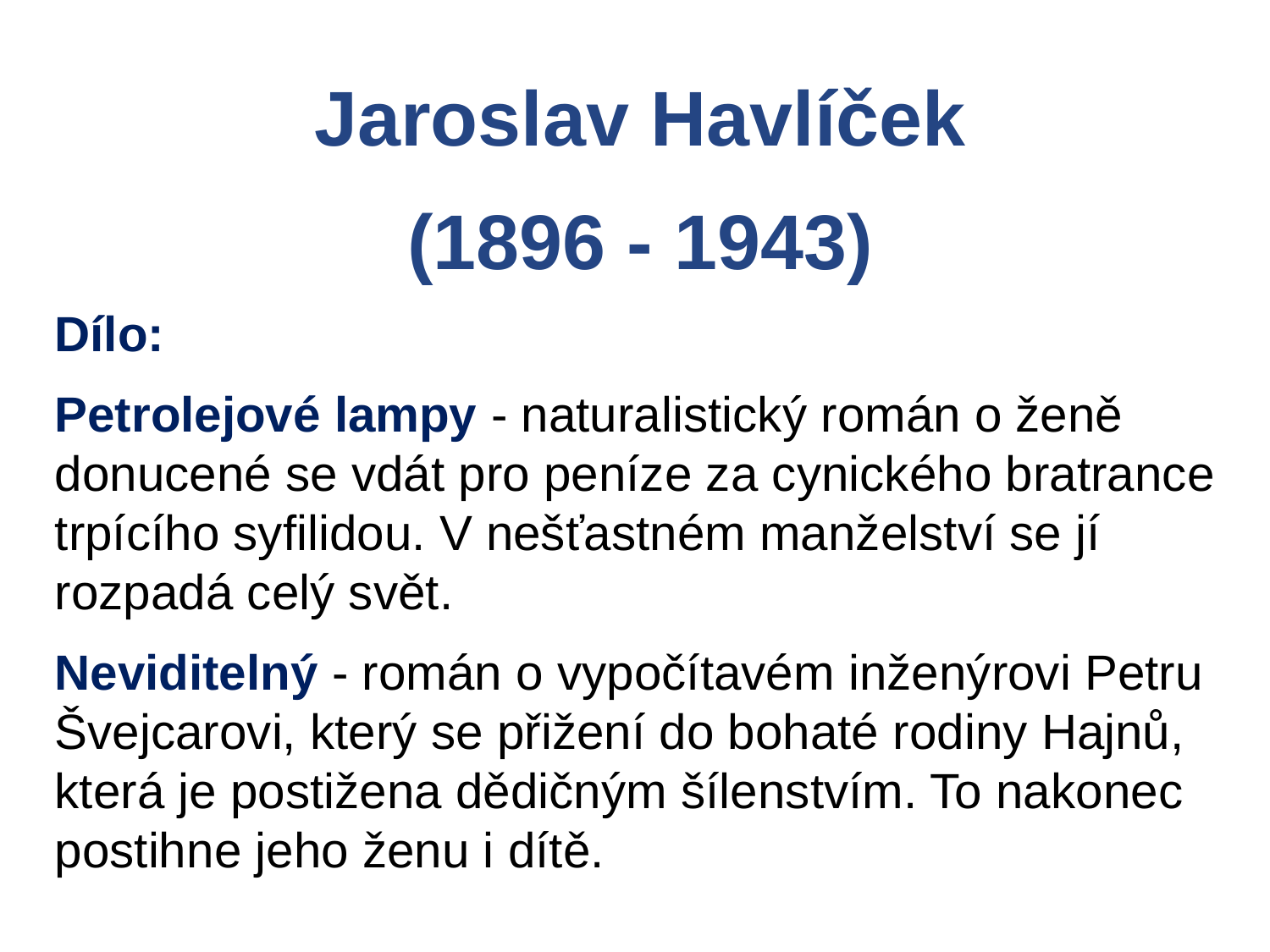

Jaroslav Havlíček
(1896 - 1943)
Dílo:
Petrolejové lampy - naturalistický román o ženě donucené se vdát pro peníze za cynického bratrance trpícího syfilidou. V nešťastném manželství se jí rozpadá celý svět.
Neviditelný - román o vypočítavém inženýrovi Petru Švejcarovi, který se přižení do bohaté rodiny Hajnů, která je postižena dědičným šílenstvím. To nakonec postihne jeho ženu i dítě.